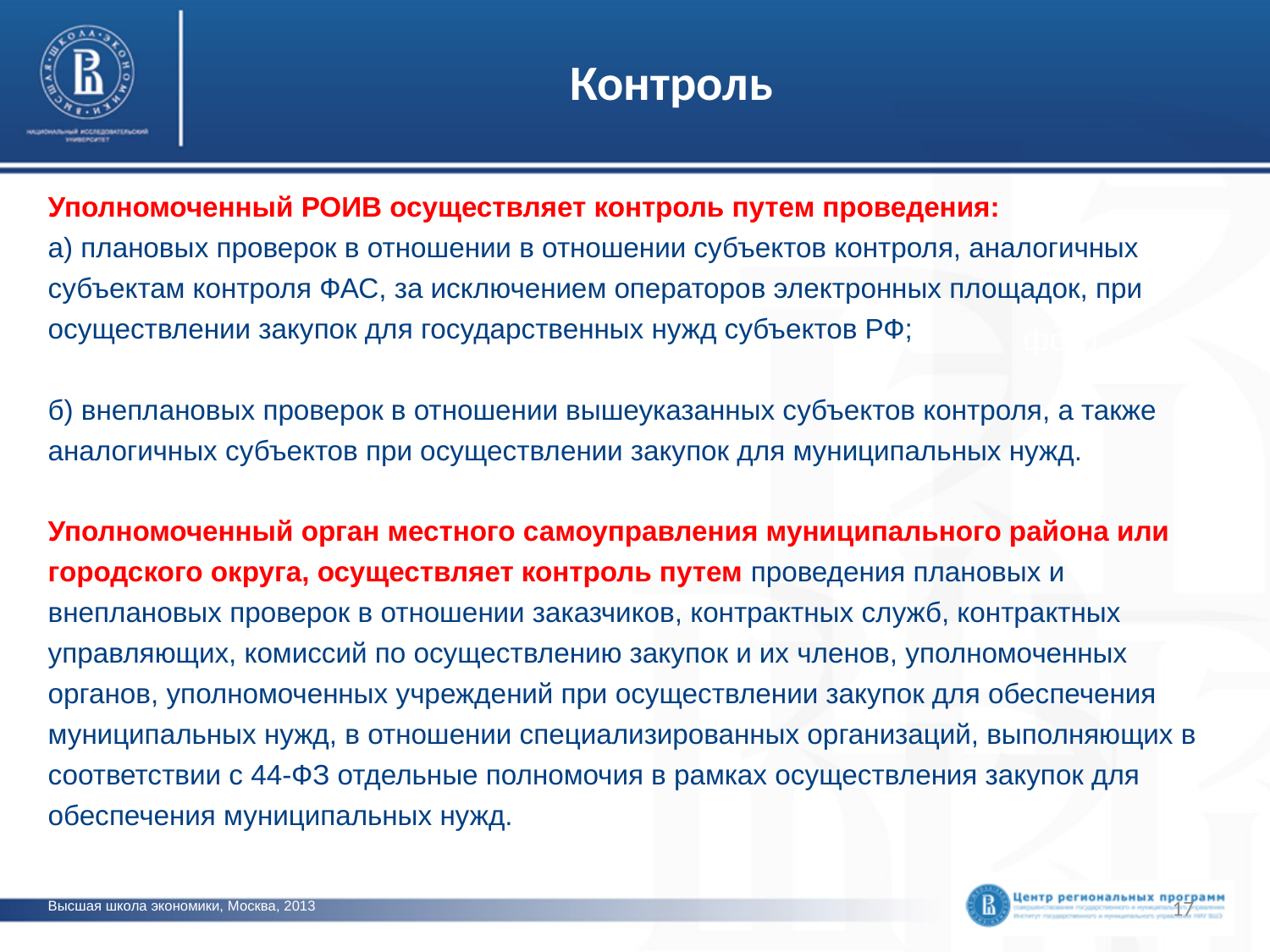

# Контроль

Уполномоченный РОИВ осуществляет контроль путем проведения:
а) плановых проверок в отношении в отношении субъектов контроля, аналогичных субъектам контроля ФАС, за исключением операторов электронных площадок, при осуществлении закупок для государственных нужд субъектов РФ;

б) внеплановых проверок в отношении вышеуказанных субъектов контроля, а также аналогичных субъектов при осуществлении закупок для муниципальных нужд.

Уполномоченный орган местного самоуправления муниципального района или городского округа, осуществляет контроль путем проведения плановых и внеплановых проверок в отношении заказчиков, контрактных служб, контрактных управляющих, комиссий по осуществлению закупок и их членов, уполномоченных органов, уполномоченных учреждений при осуществлении закупок для обеспечения муниципальных нужд, в отношении специализированных организаций, выполняющих в соответствии с 44-ФЗ отдельные полномочия в рамках осуществления закупок для обеспечения муниципальных нужд.

фото
17
Высшая школа экономики, Москва, 2013